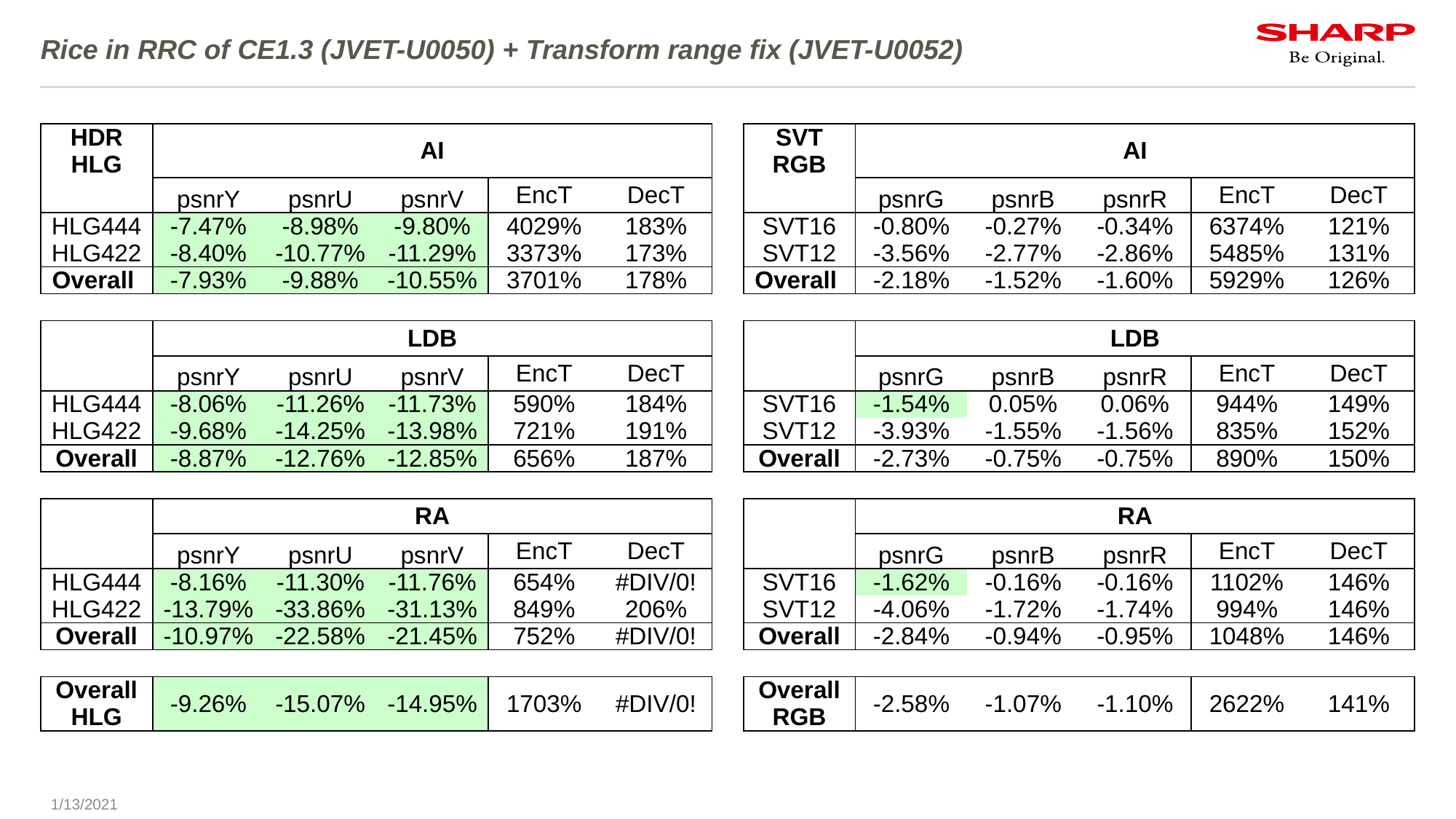

# Rice in RRC of CE1.3 (JVET-U0050) + Transform range fix (JVET-U0052)
| HDR HLG |  |  | AI |  |  |  | SVT RGB |  |  | AI |  |  |
| --- | --- | --- | --- | --- | --- | --- | --- | --- | --- | --- | --- | --- |
|  | psnrY | psnrU | psnrV | EncT | DecT |  |  | psnrG | psnrB | psnrR | EncT | DecT |
| HLG444 | -7.47% | -8.98% | -9.80% | 4029% | 183% |  | SVT16 | -0.80% | -0.27% | -0.34% | 6374% | 121% |
| HLG422 | -8.40% | -10.77% | -11.29% | 3373% | 173% |  | SVT12 | -3.56% | -2.77% | -2.86% | 5485% | 131% |
| Overall | -7.93% | -9.88% | -10.55% | 3701% | 178% |  | Overall | -2.18% | -1.52% | -1.60% | 5929% | 126% |
|  |  |  |  |  |  |  |  |  |  |  |  |  |
|  |  |  | LDB |  |  |  |  |  |  | LDB |  |  |
|  | psnrY | psnrU | psnrV | EncT | DecT |  |  | psnrG | psnrB | psnrR | EncT | DecT |
| HLG444 | -8.06% | -11.26% | -11.73% | 590% | 184% |  | SVT16 | -1.54% | 0.05% | 0.06% | 944% | 149% |
| HLG422 | -9.68% | -14.25% | -13.98% | 721% | 191% |  | SVT12 | -3.93% | -1.55% | -1.56% | 835% | 152% |
| Overall | -8.87% | -12.76% | -12.85% | 656% | 187% |  | Overall | -2.73% | -0.75% | -0.75% | 890% | 150% |
|  |  |  |  |  |  |  |  |  |  |  |  |  |
|  |  |  | RA |  |  |  |  |  |  | RA |  |  |
|  | psnrY | psnrU | psnrV | EncT | DecT |  |  | psnrG | psnrB | psnrR | EncT | DecT |
| HLG444 | -8.16% | -11.30% | -11.76% | 654% | #DIV/0! |  | SVT16 | -1.62% | -0.16% | -0.16% | 1102% | 146% |
| HLG422 | -13.79% | -33.86% | -31.13% | 849% | 206% |  | SVT12 | -4.06% | -1.72% | -1.74% | 994% | 146% |
| Overall | -10.97% | -22.58% | -21.45% | 752% | #DIV/0! |  | Overall | -2.84% | -0.94% | -0.95% | 1048% | 146% |
|  |  |  |  |  |  |  |  |  |  |  |  |  |
| Overall HLG | -9.26% | -15.07% | -14.95% | 1703% | #DIV/0! |  | Overall RGB | -2.58% | -1.07% | -1.10% | 2622% | 141% |
1/13/2021